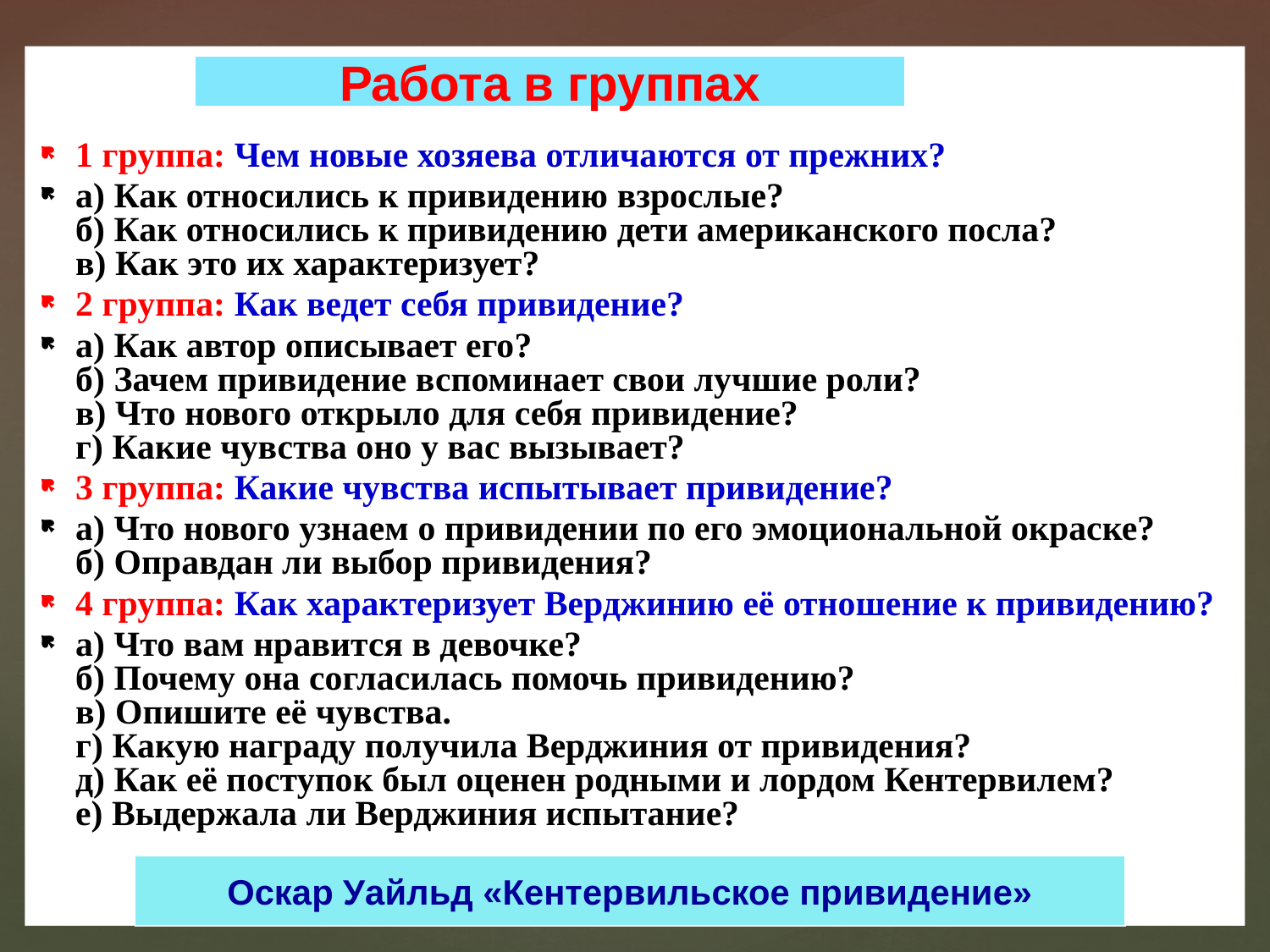

1 группа: Чем новые хозяева отличаются от прежних?
а) Как относились к привидению взрослые?
б) Как относились к привидению дети американского посла?
в) Как это их характеризует?
2 группа: Как ведет себя привидение?
а) Как автор описывает его?
б) Зачем привидение вспоминает свои лучшие роли?
в) Что нового открыло для себя привидение?
г) Какие чувства оно у вас вызывает?
3 группа: Какие чувства испытывает привидение?
а) Что нового узнаем о привидении по его эмоциональной окраске?
б) Оправдан ли выбор привидения?
4 группа: Как характеризует Верджинию её отношение к привидению?
а) Что вам нравится в девочке?
б) Почему она согласилась помочь привидению?
в) Опишите её чувства.
г) Какую награду получила Верджиния от привидения?
д) Как её поступок был оценен родными и лордом Кентервилем?
е) Выдержала ли Верджиния испытание?
Работа в группах
# Задание по группам
Оскар Уайльд «Кентервильское привидение»